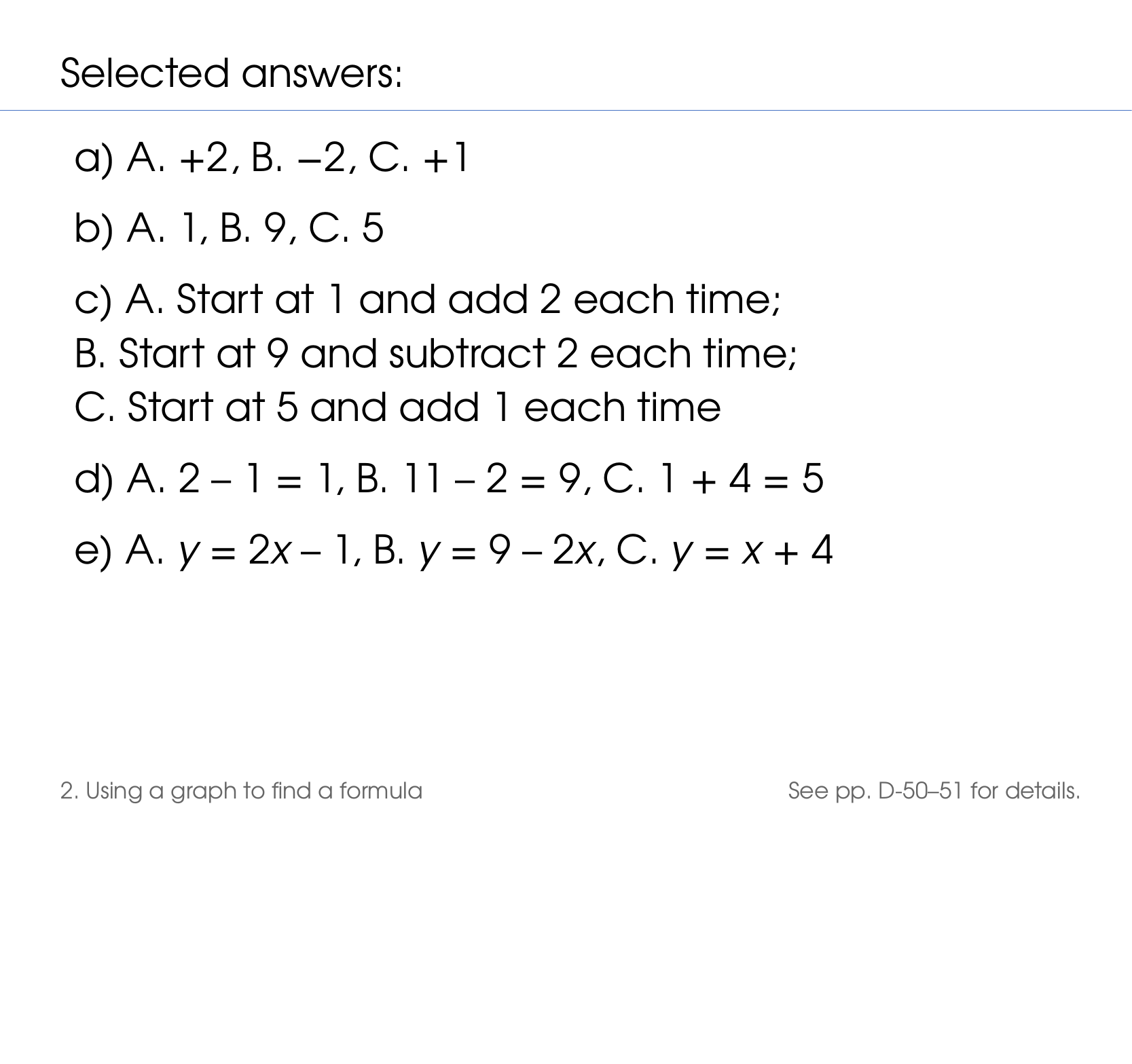

Selected answers:
a) A. +2, B. −2, C. +1
b) A. 1, B. 9, C. 5
c) A. Start at 1 and add 2 each time;
B. Start at 9 and subtract 2 each time;
C. Start at 5 and add 1 each time
d) A. 2 – 1 = 1, B. 11 – 2 = 9, C. 1 + 4 = 5
e) A. y = 2x – 1, B. y = 9 – 2x, C. y = x + 4
2. Using a graph to find a formula
See pp. D-50–51 for details.